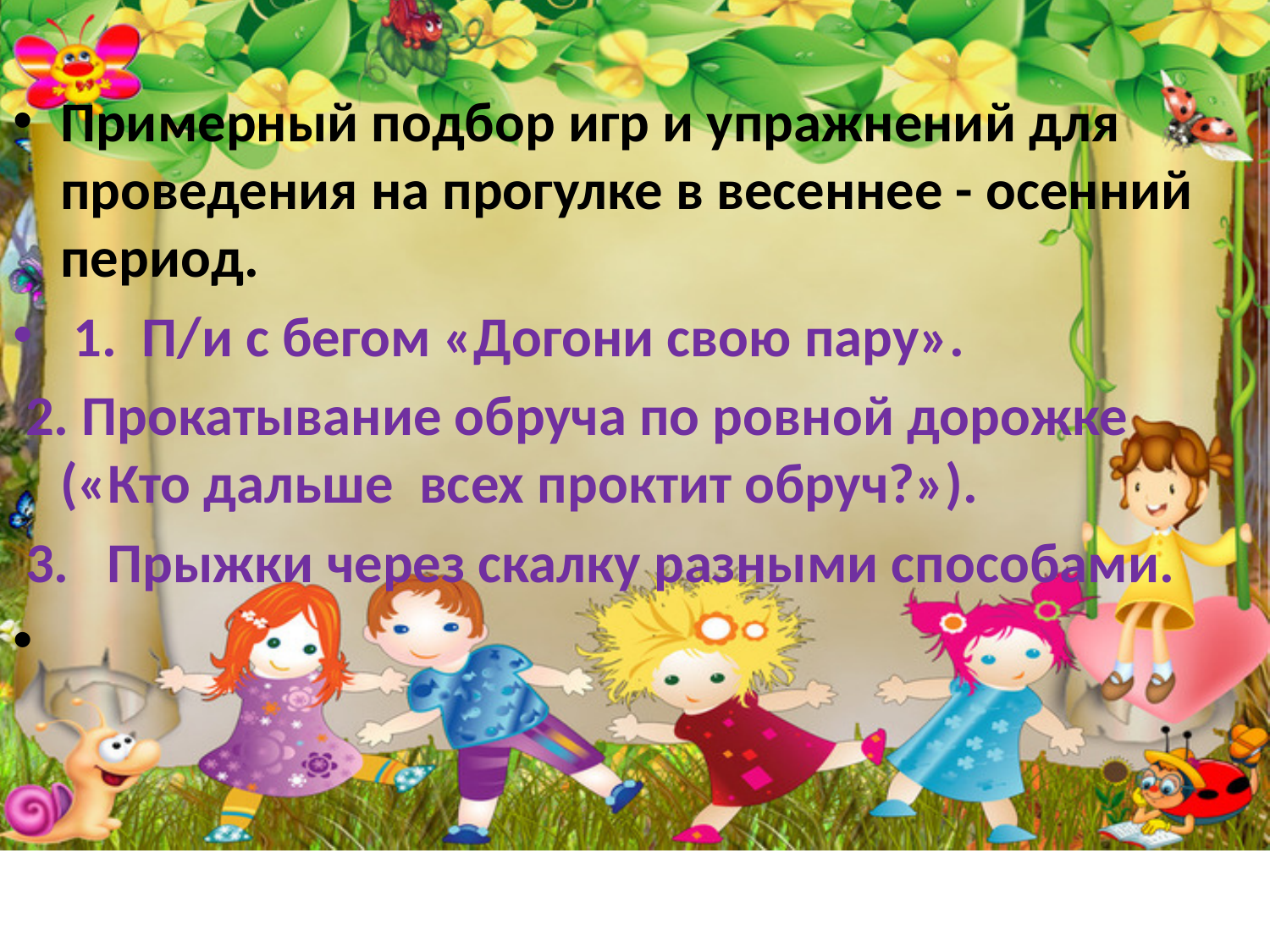

Примерный подбор игр и упражнений для проведения на прогулке в весеннее - осенний период.
 1.  П/и с бегом «Догони свою пару».
 2. Прокатывание обруча по ровной дорожке («Кто дальше  всех проктит обруч?»).
 3.   Прыжки через скалку разными способами.

#